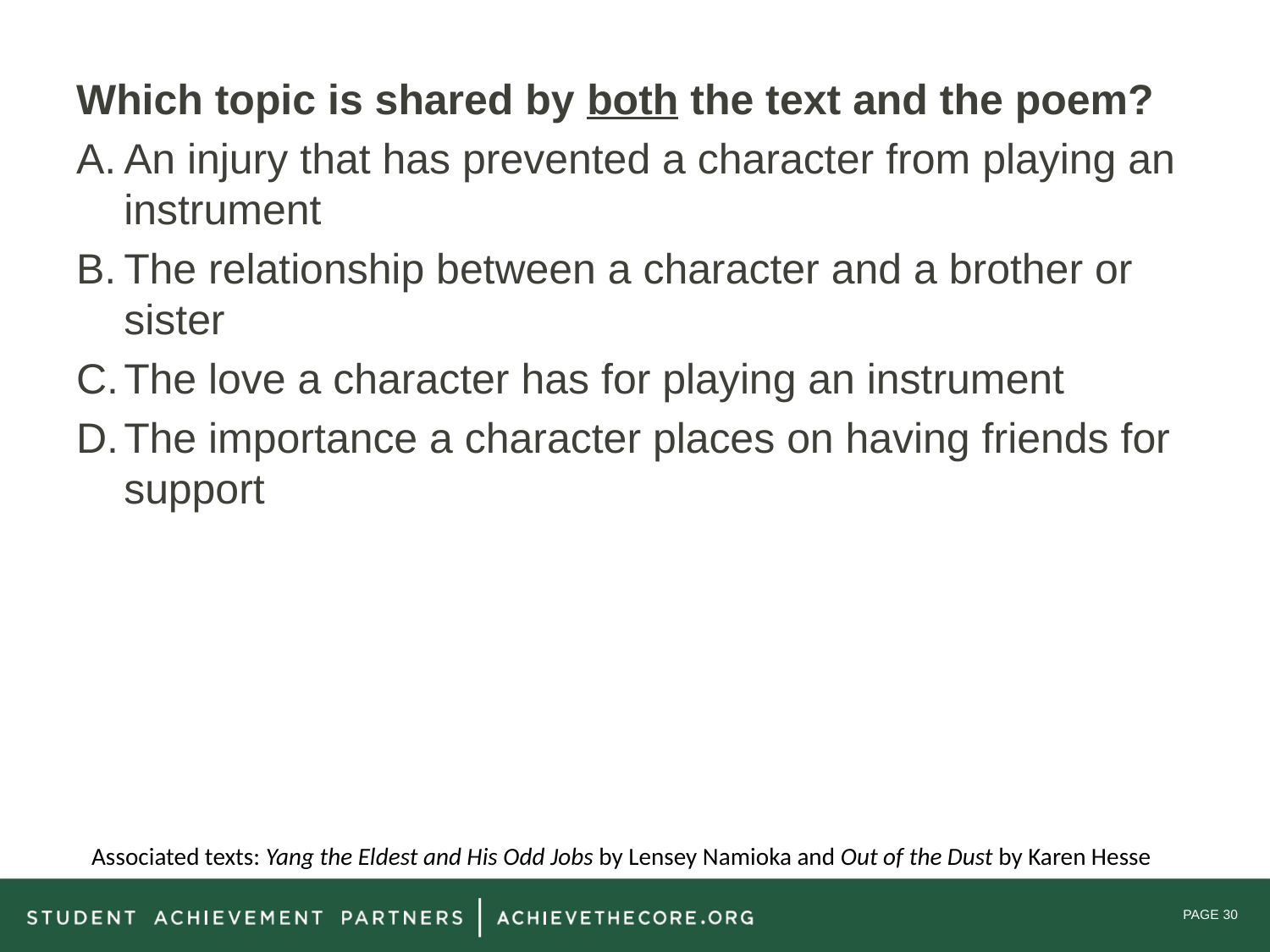

Which topic is shared by both the text and the poem?
An injury that has prevented a character from playing an instrument
The relationship between a character and a brother or sister
The love a character has for playing an instrument
The importance a character places on having friends for support
Associated texts: Yang the Eldest and His Odd Jobs by Lensey Namioka and Out of the Dust by Karen Hesse